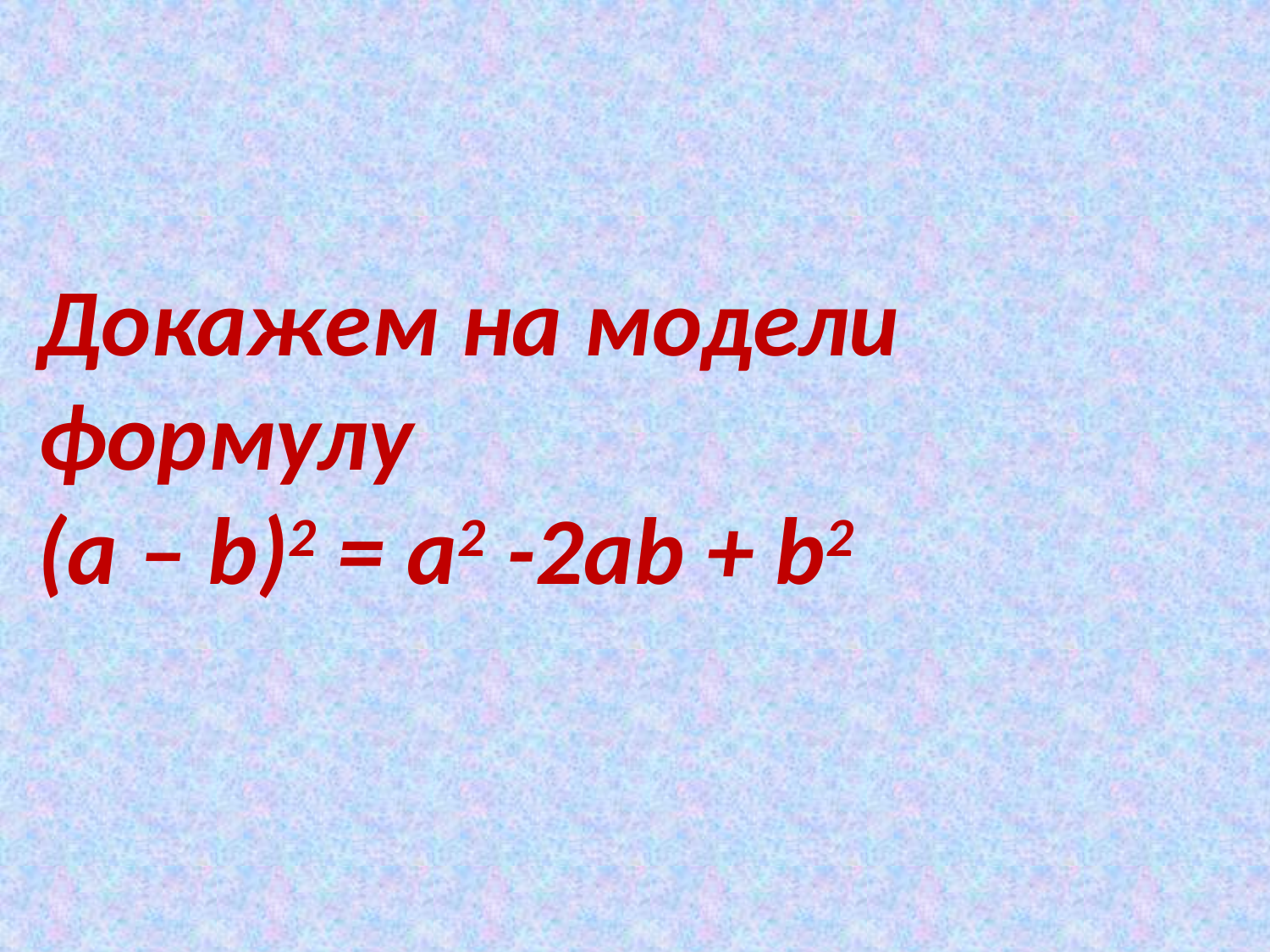

Докажем на модели формулу
(a – b)2 = a2 -2ab + b2